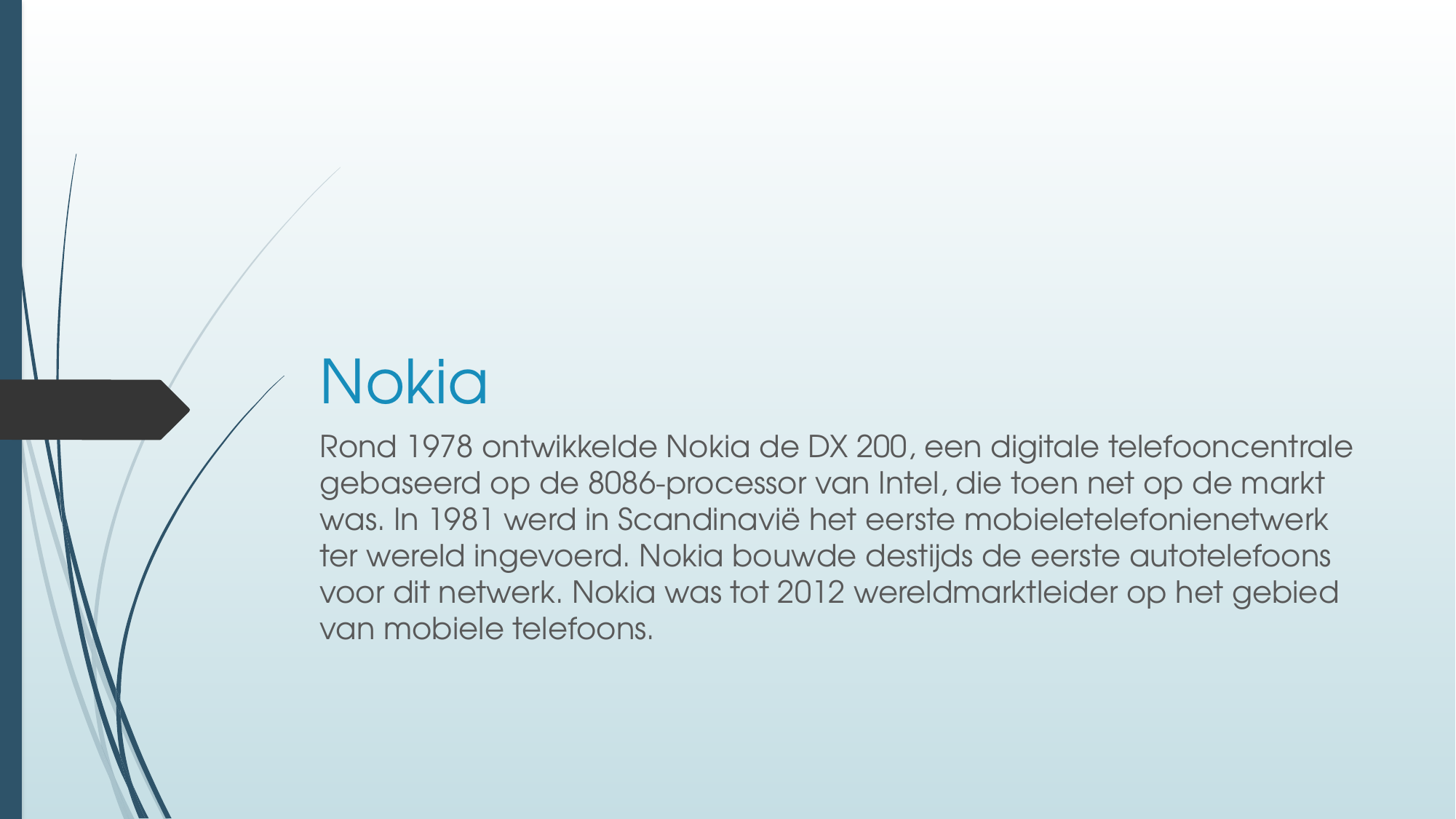

# Nokia
Rond 1978 ontwikkelde Nokia de DX 200, een digitale telefooncentrale gebaseerd op de 8086-processor van Intel, die toen net op de markt was. In 1981 werd in Scandinavië het eerste mobieletelefonienetwerk ter wereld ingevoerd. Nokia bouwde destijds de eerste autotelefoons voor dit netwerk. Nokia was tot 2012 wereldmarktleider op het gebied van mobiele telefoons.